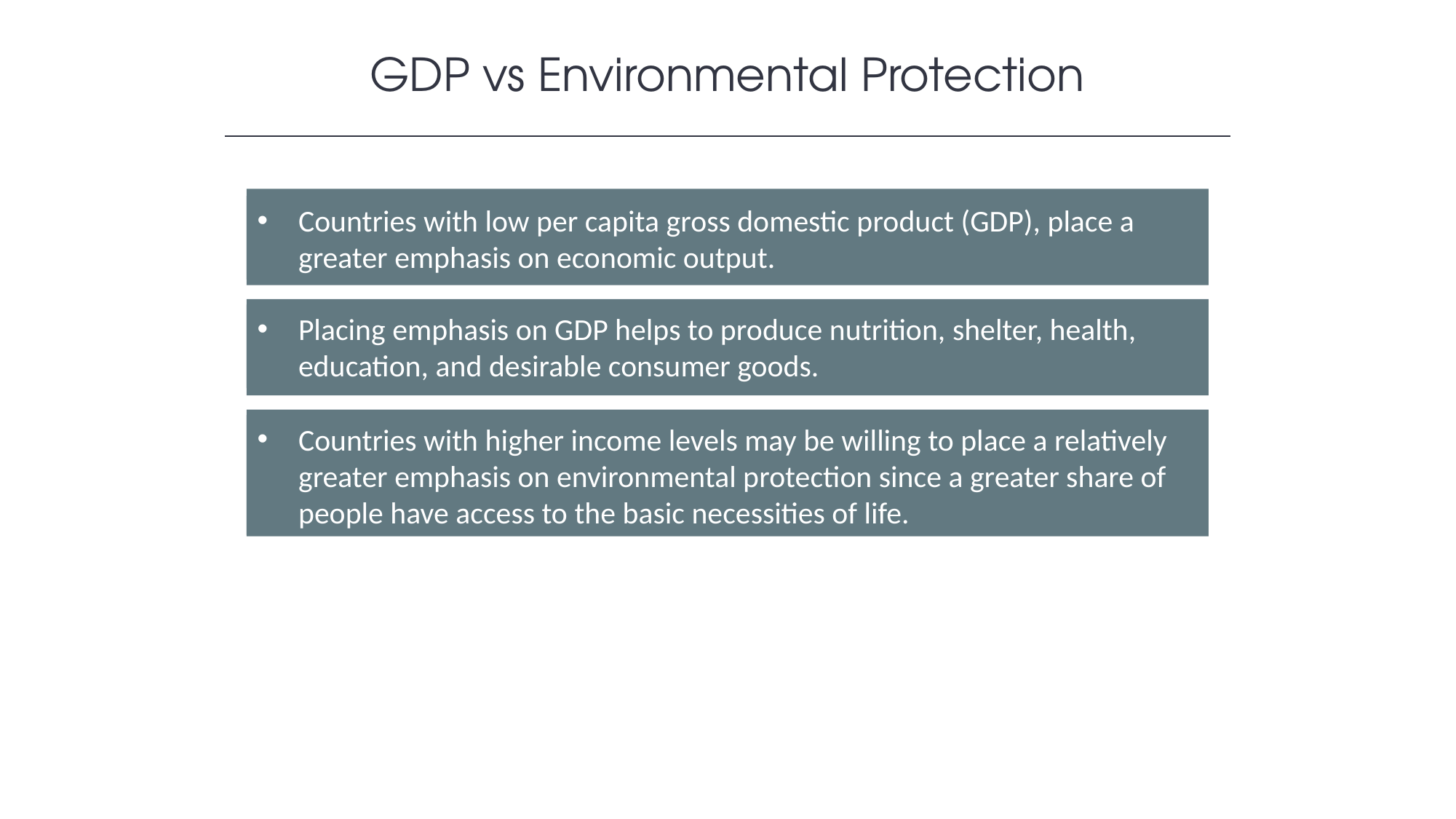

GDP vs Environmental Protection

Countries with low per capita gross domestic product (GDP), place a greater emphasis on economic output.

Placing emphasis on GDP helps to produce nutrition, shelter, health, education, and desirable consumer goods.

Countries with higher income levels may be willing to place a relatively greater emphasis on environmental protection since a greater share of people have access to the basic necessities of life.